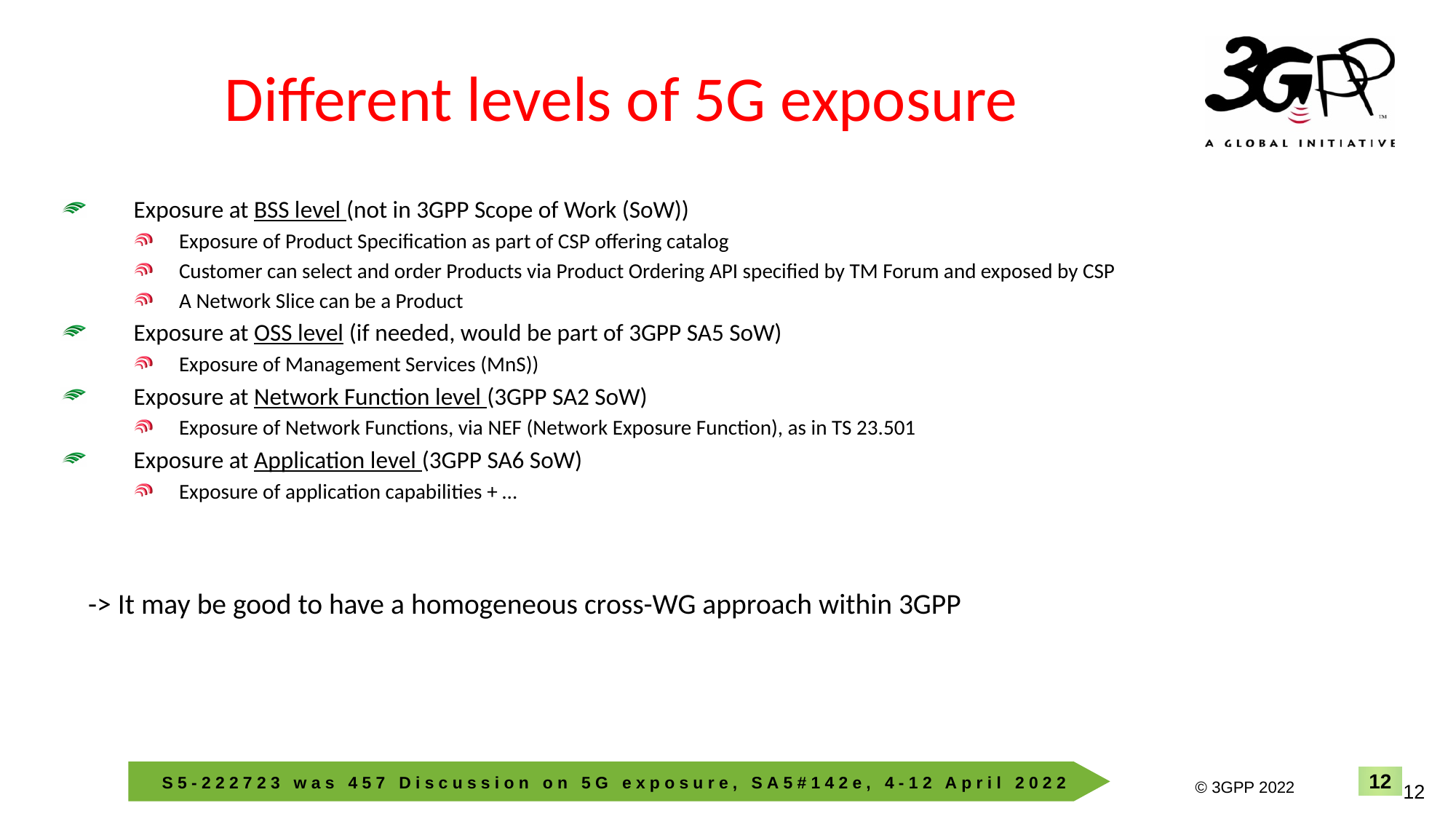

# Different levels of 5G exposure
Exposure at BSS level (not in 3GPP Scope of Work (SoW))
Exposure of Product Specification as part of CSP offering catalog
Customer can select and order Products via Product Ordering API specified by TM Forum and exposed by CSP
A Network Slice can be a Product
Exposure at OSS level (if needed, would be part of 3GPP SA5 SoW)
Exposure of Management Services (MnS))
Exposure at Network Function level (3GPP SA2 SoW)
Exposure of Network Functions, via NEF (Network Exposure Function), as in TS 23.501
Exposure at Application level (3GPP SA6 SoW)
Exposure of application capabilities + …

-> It may be good to have a homogeneous cross-WG approach within 3GPP
12